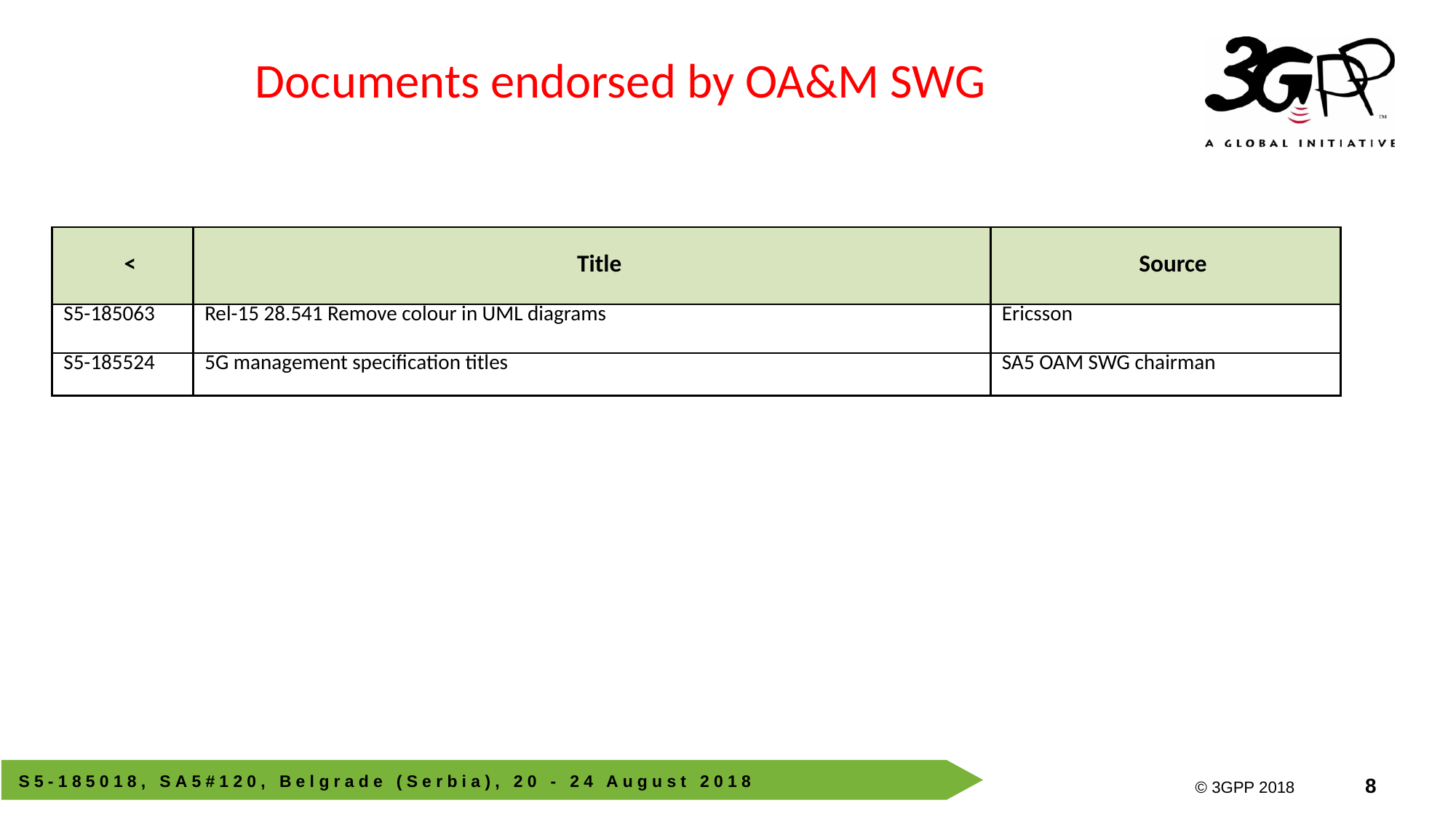

Documents endorsed by OA&M SWG
| < | Title | Source |
| --- | --- | --- |
| S5-185063 | Rel-15 28.541 Remove colour in UML diagrams | Ericsson |
| S5-185524 | 5G management specification titles | SA5 OAM SWG chairman |